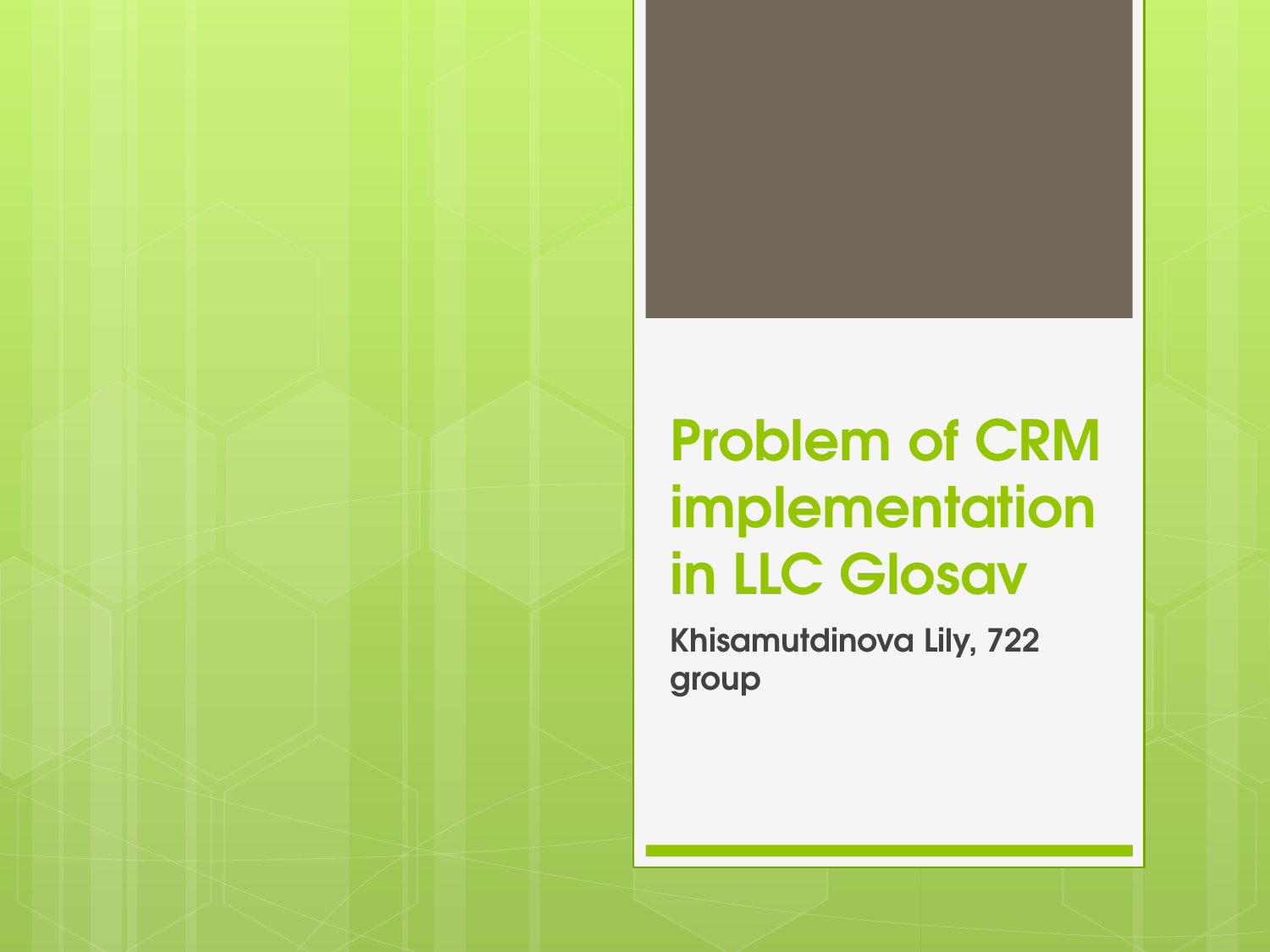

# Problem of CRM implementation in LLC Glosav
Khisamutdinova Lily, 722 group